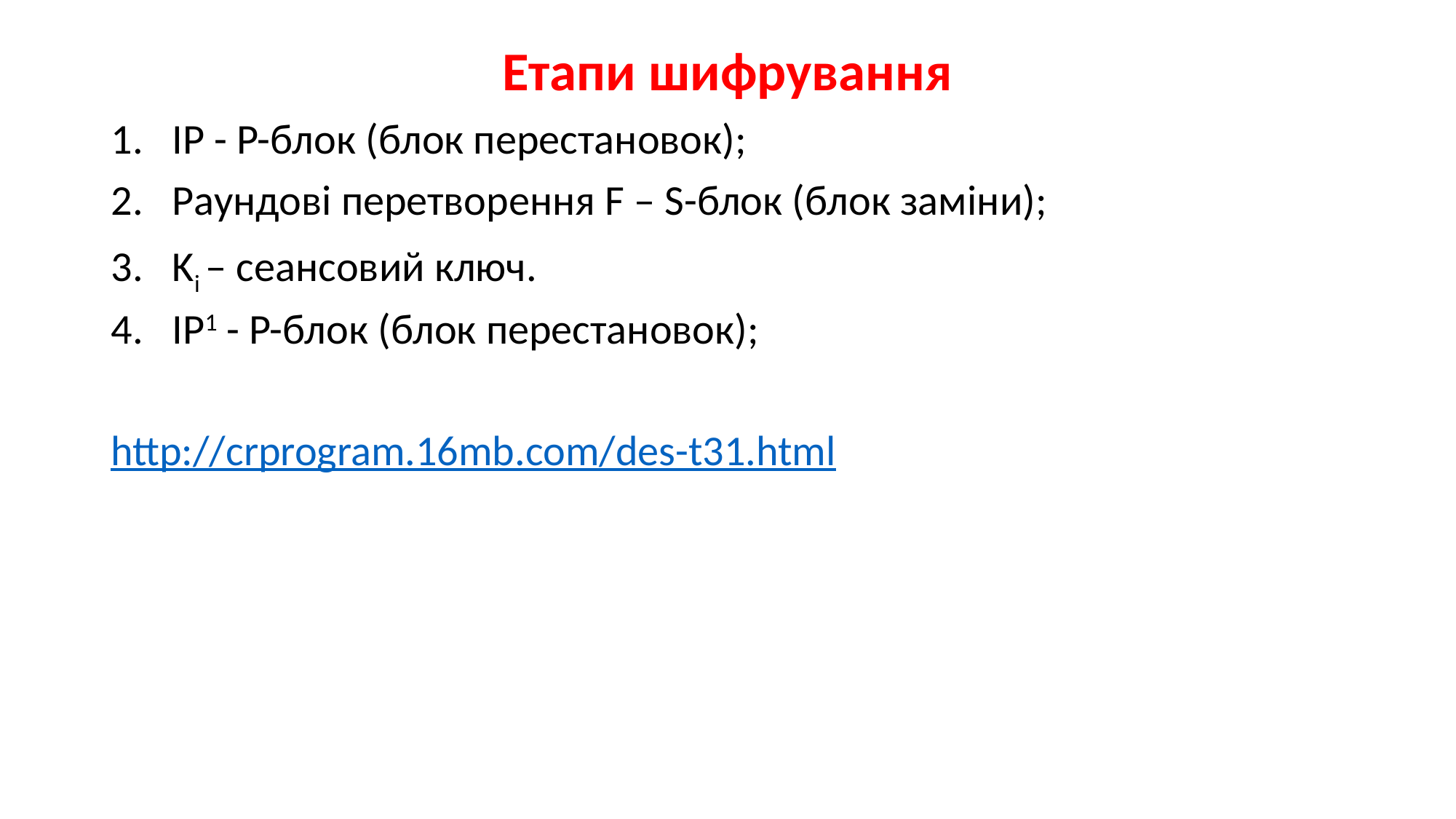

Етапи шифрування
IP - P-блок (блок перестановок);
Раундові перетворення F – S-блок (блок заміни);
Ki – сеансовий ключ.
IP1 - P-блок (блок перестановок);

http://crprogram.16mb.com/des-t31.html